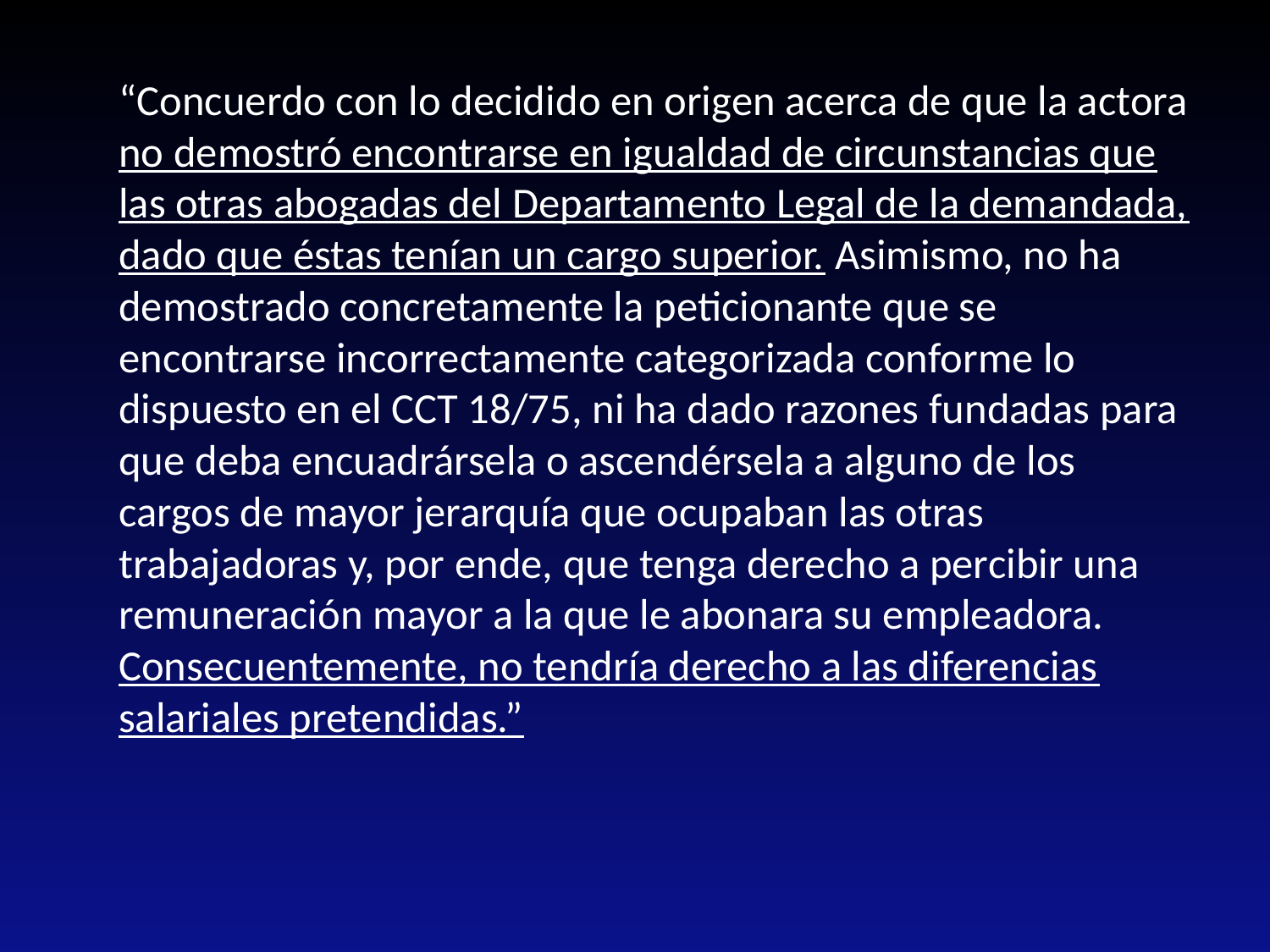

“Concuerdo con lo decidido en origen acerca de que la actora no demostró encontrarse en igualdad de circunstancias que las otras abogadas del Departamento Legal de la demandada, dado que éstas tenían un cargo superior. Asimismo, no ha demostrado concretamente la peticionante que se encontrarse incorrectamente categorizada conforme lo dispuesto en el CCT 18/75, ni ha dado razones fundadas para que deba encuadrársela o ascendérsela a alguno de los cargos de mayor jerarquía que ocupaban las otras trabajadoras y, por ende, que tenga derecho a percibir una remuneración mayor a la que le abonara su empleadora. Consecuentemente, no tendría derecho a las diferencias salariales pretendidas.”